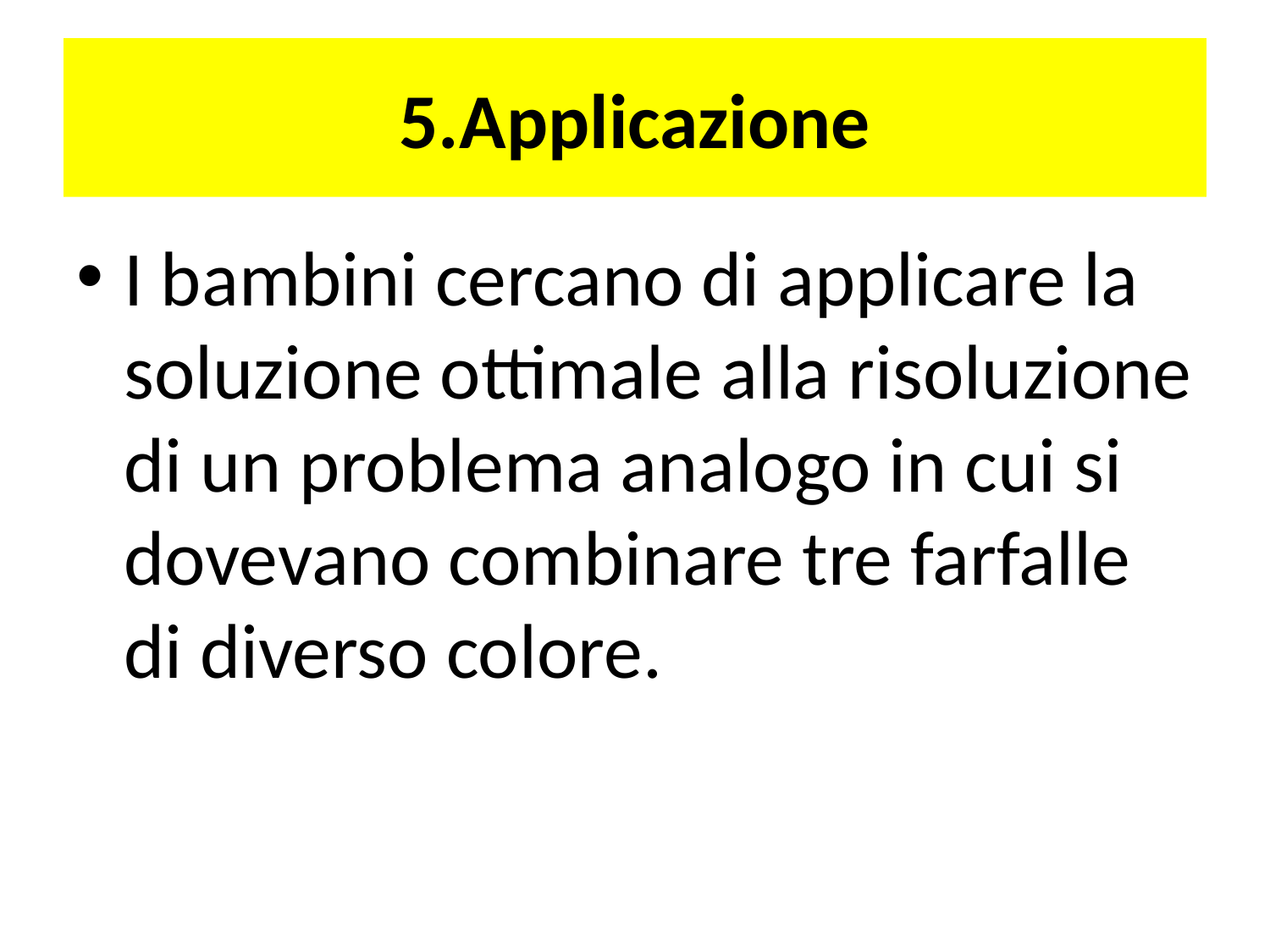

# 5.Applicazione
I bambini cercano di applicare la soluzione ottimale alla risoluzione di un problema analogo in cui si dovevano combinare tre farfalle di diverso colore.